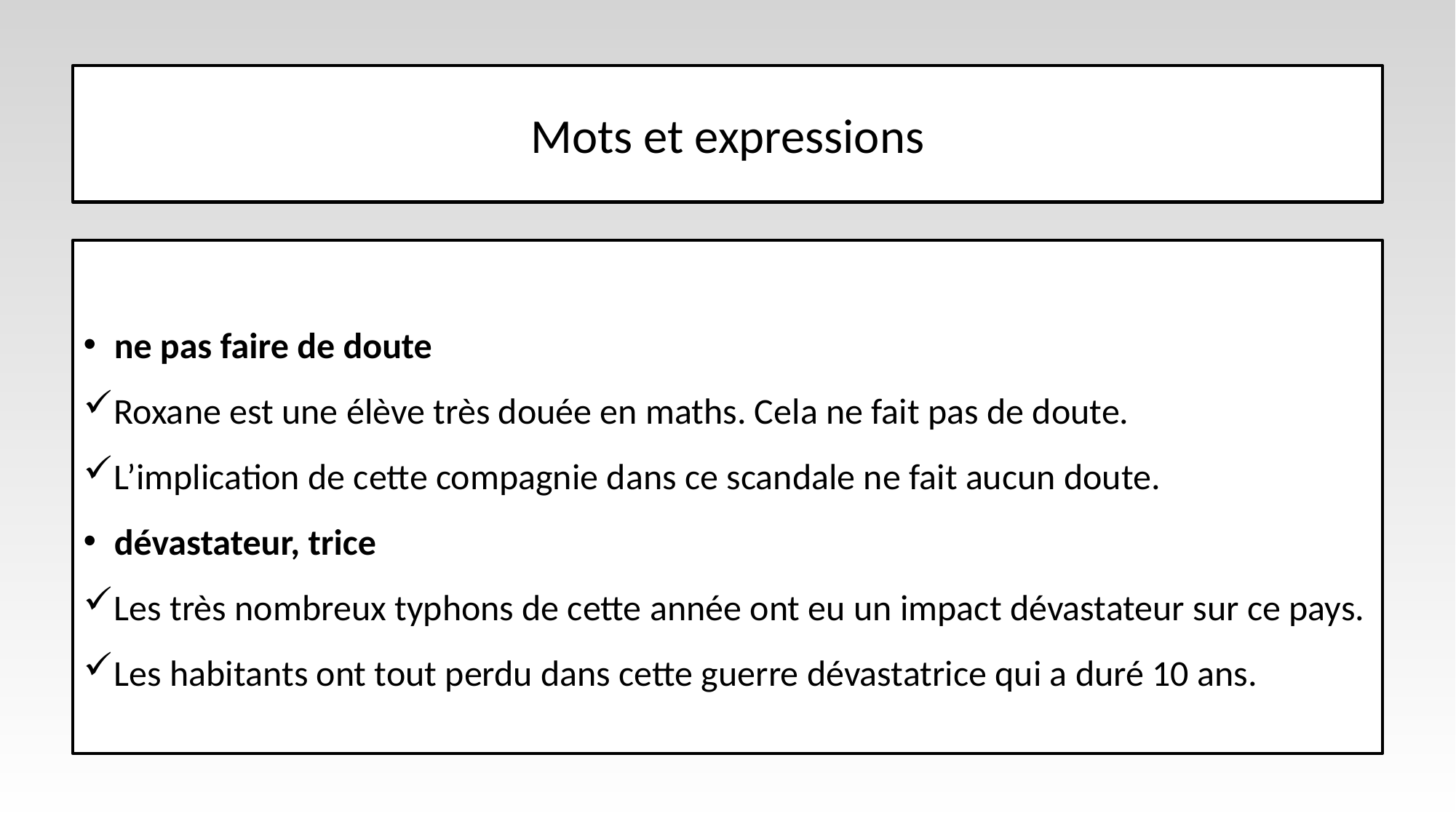

# Mots et expressions
ne pas faire de doute
Roxane est une élève très douée en maths. Cela ne fait pas de doute.
L’implication de cette compagnie dans ce scandale ne fait aucun doute.
dévastateur, trice
Les très nombreux typhons de cette année ont eu un impact dévastateur sur ce pays.
Les habitants ont tout perdu dans cette guerre dévastatrice qui a duré 10 ans.